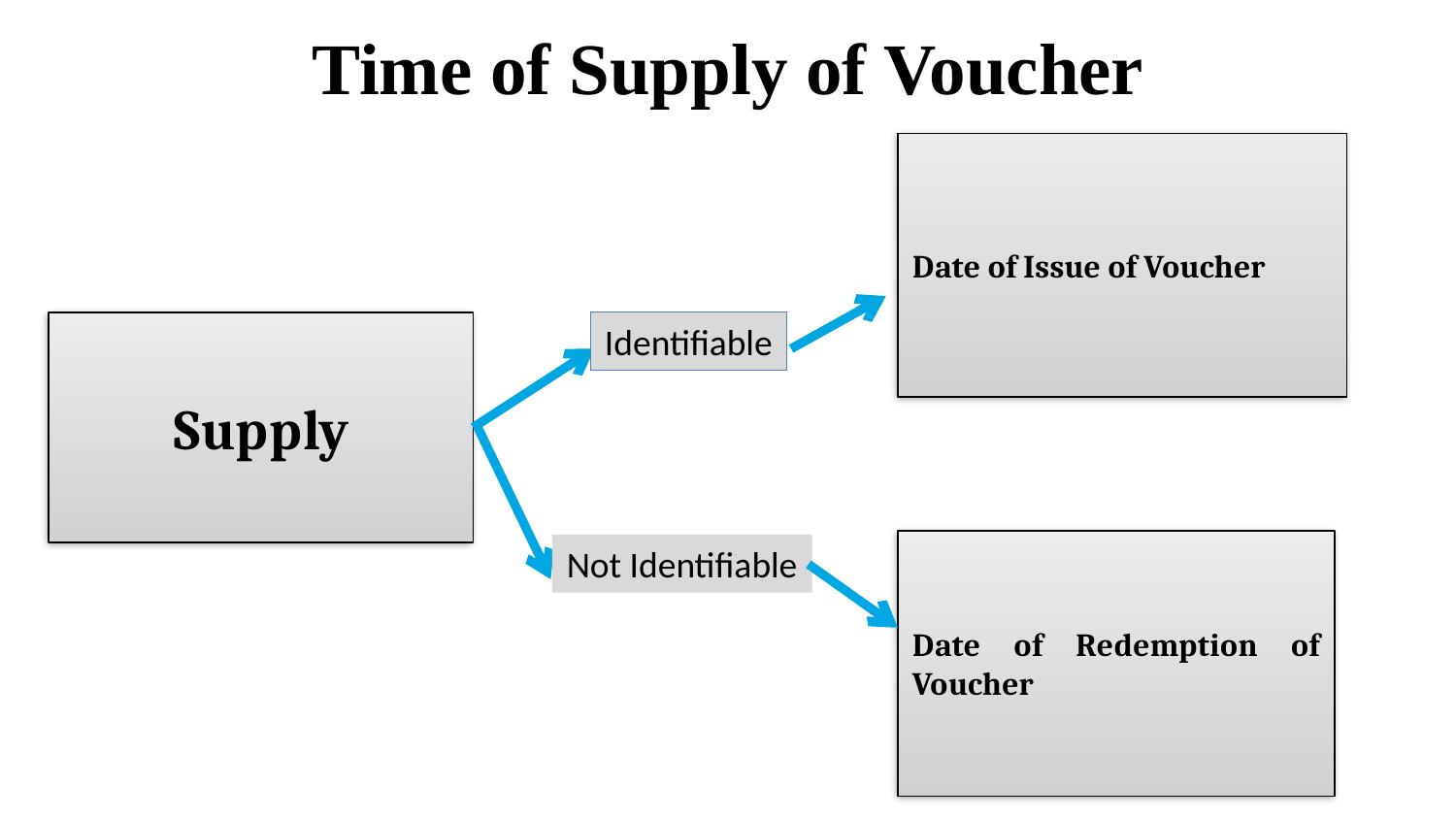

# Time of Supply of Voucher
Date of Issue of Voucher
Supply
Identifiable
Date of Redemption of Voucher
Not Identifiable